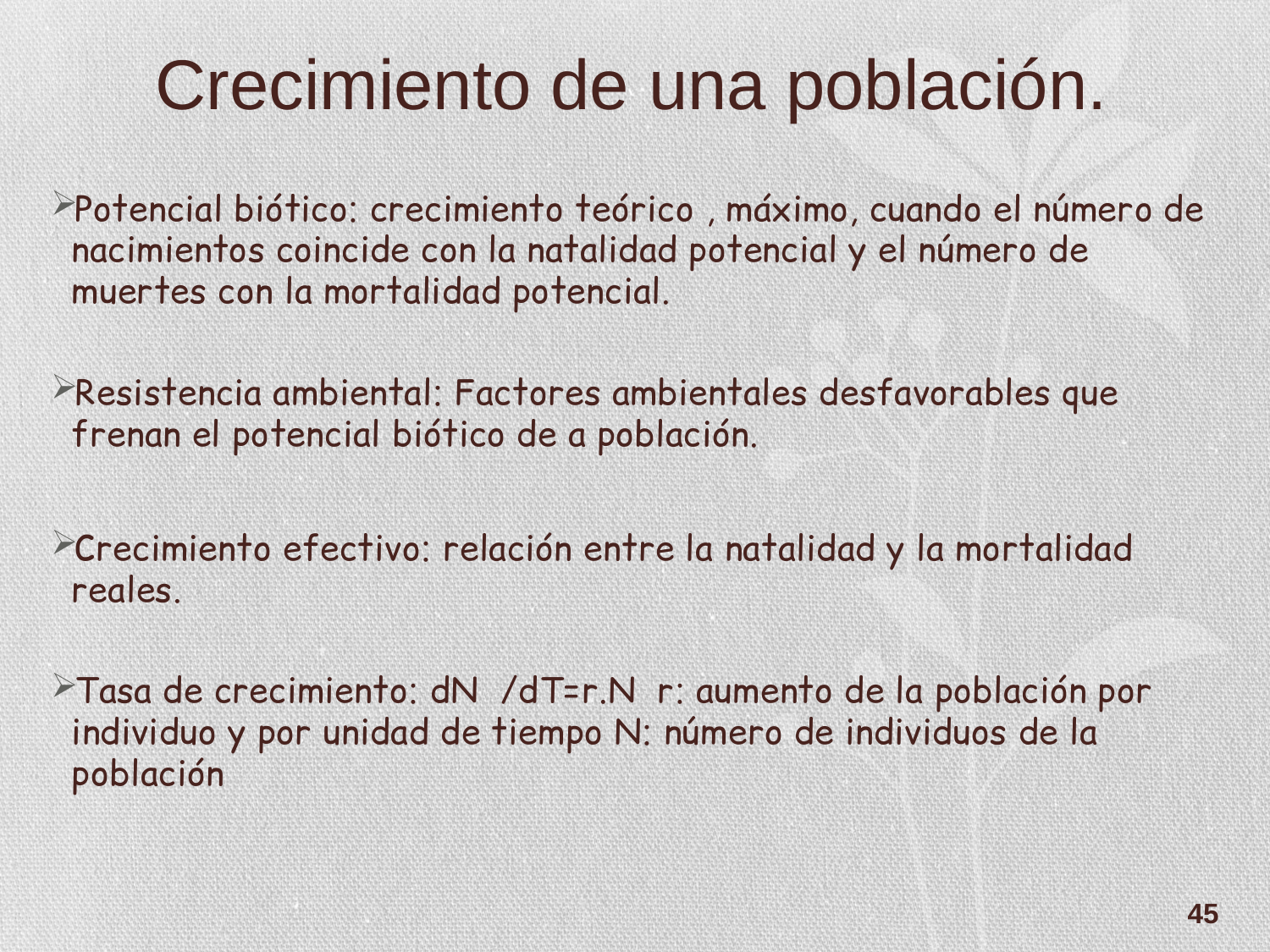

Crecimiento de una población.
Potencial biótico: crecimiento teórico , máximo, cuando el número de nacimientos coincide con la natalidad potencial y el número de muertes con la mortalidad potencial.

Resistencia ambiental: Factores ambientales desfavorables que frenan el potencial biótico de a población.

Crecimiento efectivo: relación entre la natalidad y la mortalidad reales.

Tasa de crecimiento: dN  /dT=r.N  r: aumento de la población por individuo y por unidad de tiempo N: número de individuos de la población

45